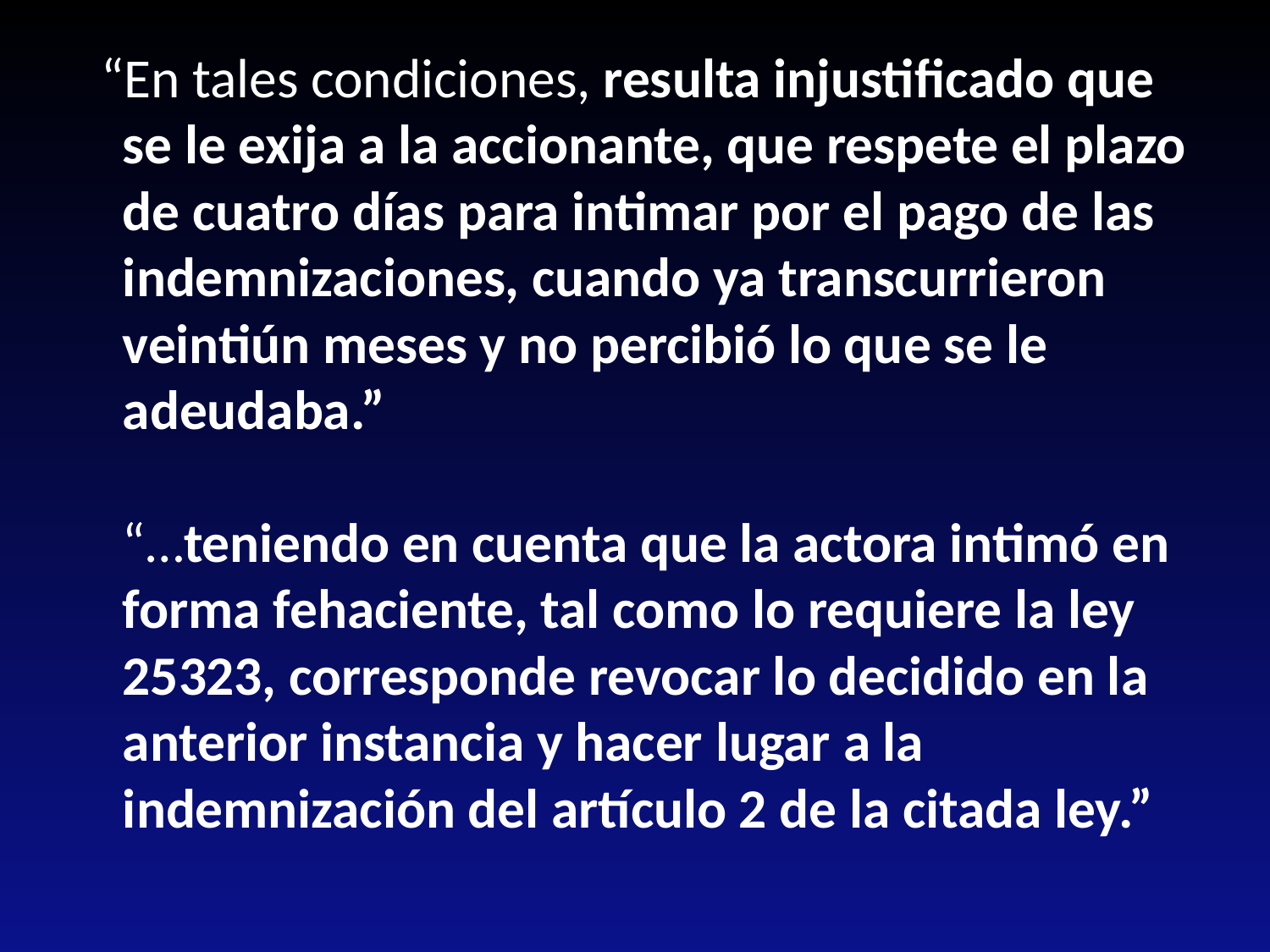

“En tales condiciones, resulta injustificado que se le exija a la accionante, que respete el plazo de cuatro días para intimar por el pago de las indemnizaciones, cuando ya transcurrieron veintiún meses y no percibió lo que se le adeudaba.”
“…teniendo en cuenta que la actora intimó en forma fehaciente, tal como lo requiere la ley 25323, corresponde revocar lo decidido en la anterior instancia y hacer lugar a la indemnización del artículo 2 de la citada ley.”